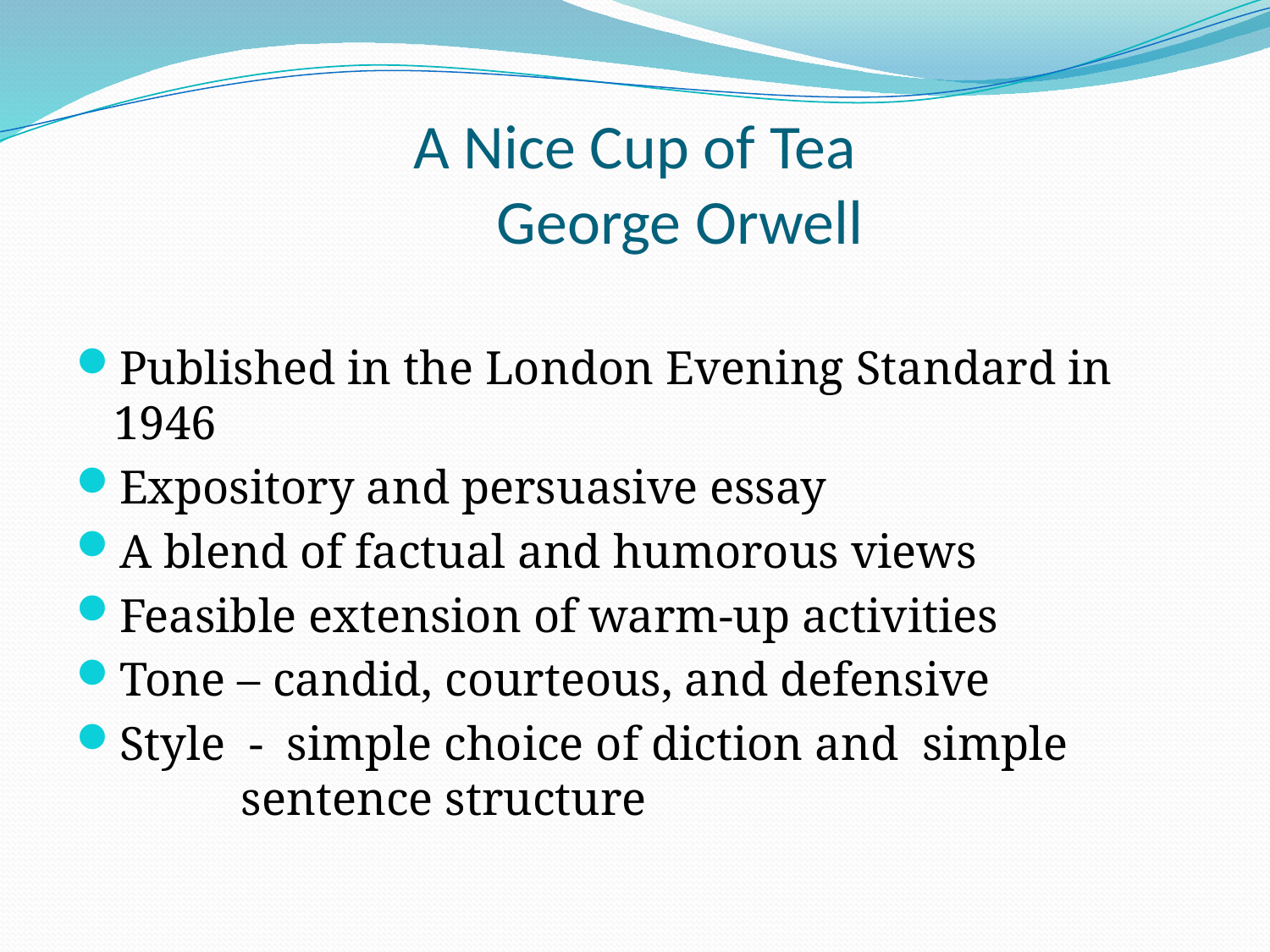

# A Nice Cup of Tea George Orwell

Published in the London Evening Standard in 1946
Expository and persuasive essay
A blend of factual and humorous views
Feasible extension of warm-up activities
Tone – candid, courteous, and defensive
Style  -  simple choice of diction and  simple 		sentence structure